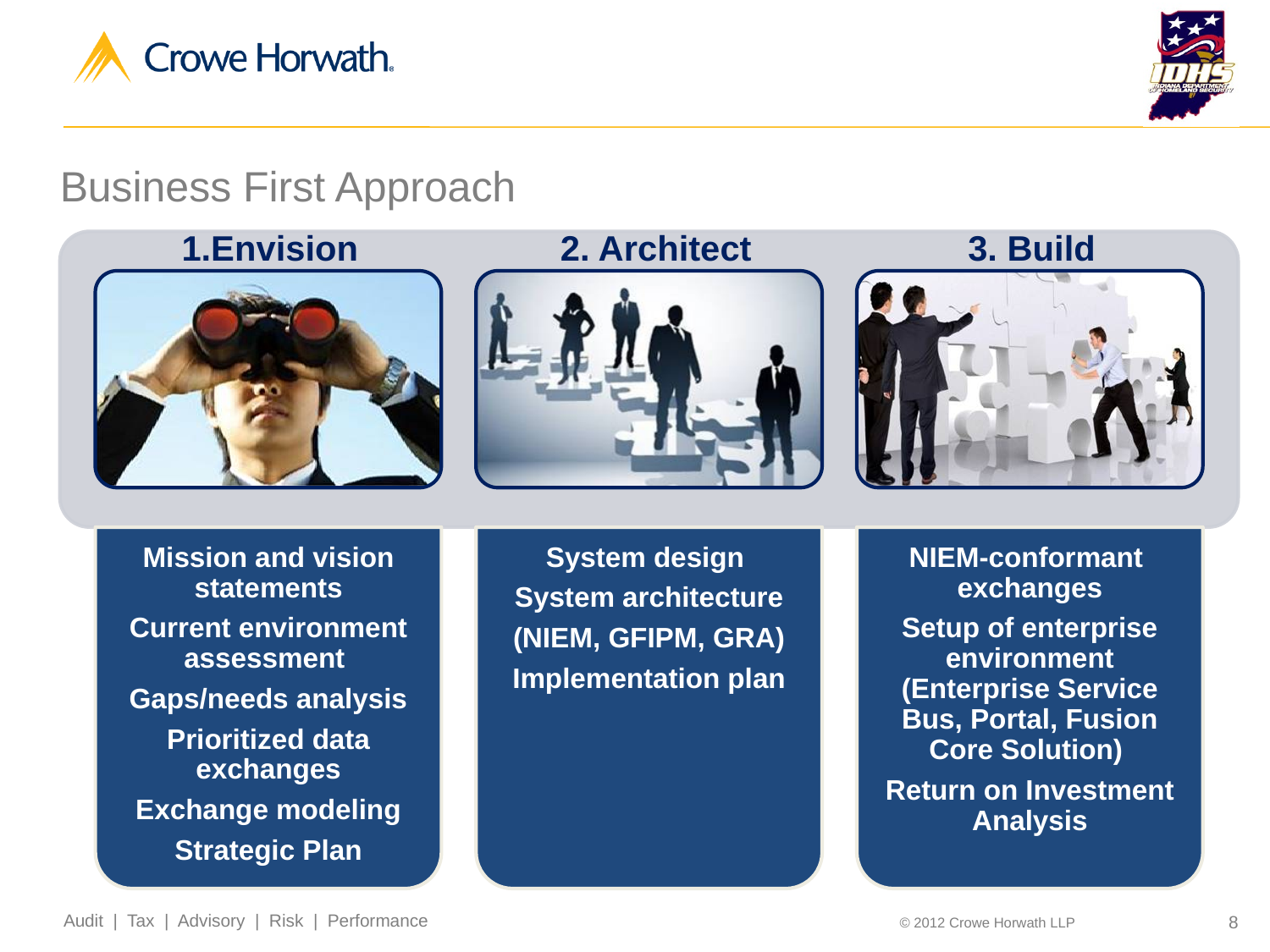

# Business First Approach
2. Architect
3. Build
1.Envision
Mission and vision statements
Current environment assessment
Gaps/needs analysis
Prioritized data exchanges
Exchange modeling
Strategic Plan
System design
System architecture
(NIEM, GFIPM, GRA)
Implementation plan
NIEM-conformant  exchanges
Setup of enterprise environment (Enterprise Service Bus, Portal, Fusion Core Solution)
Return on Investment Analysis